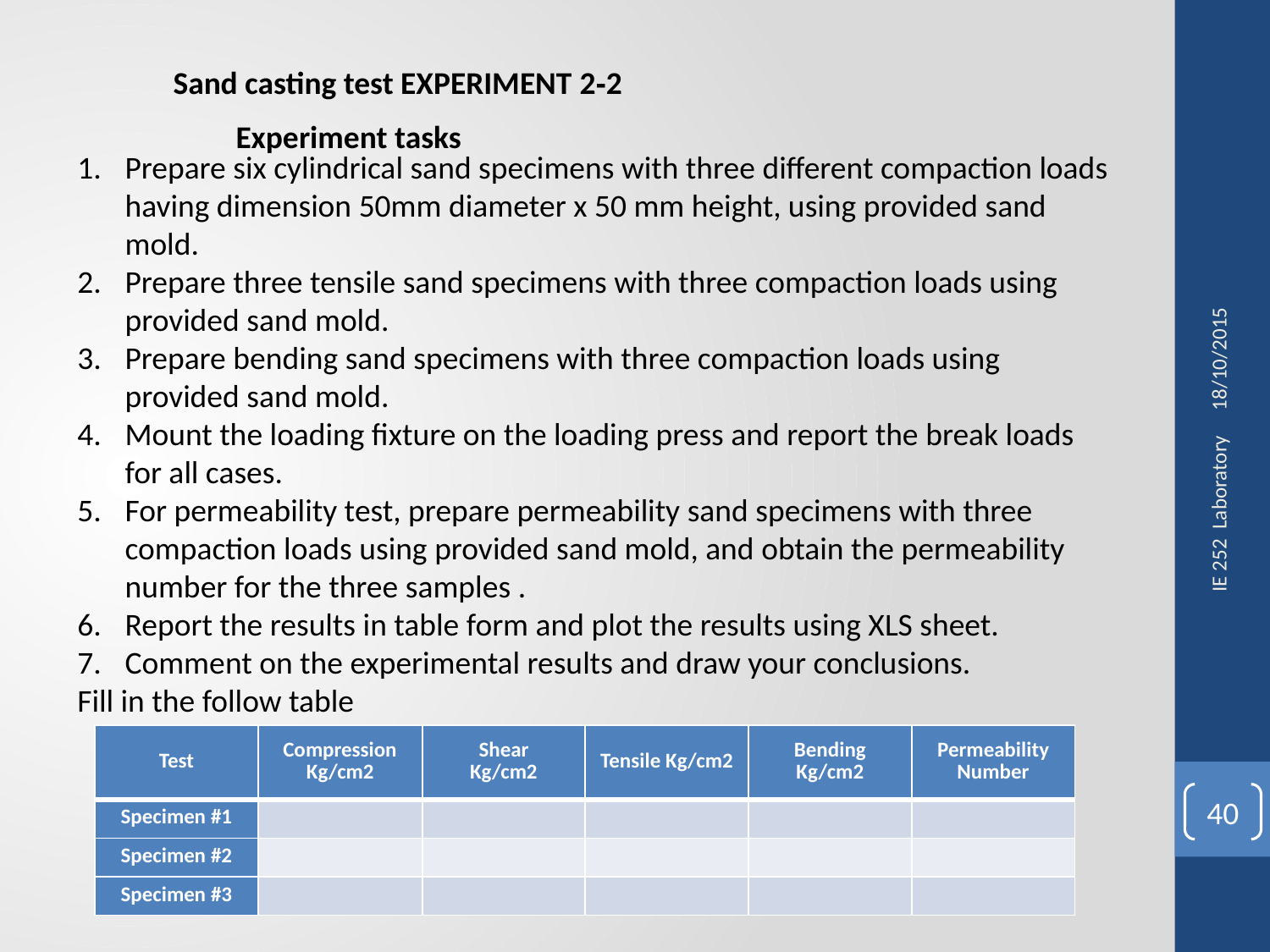

Sand casting test EXPERIMENT ‎2‑2
Experiment tasks
Prepare six cylindrical sand specimens with three different compaction loads having dimension 50mm diameter x 50 mm height, using provided sand mold.
Prepare three tensile sand specimens with three compaction loads using provided sand mold.
Prepare bending sand specimens with three compaction loads using provided sand mold.
Mount the loading fixture on the loading press and report the break loads for all cases.
For permeability test, prepare permeability sand specimens with three compaction loads using provided sand mold, and obtain the permeability number for the three samples .
Report the results in table form and plot the results using XLS sheet.
Comment on the experimental results and draw your conclusions.
Fill in the follow table

18/10/2015
IE 252  Laboratory
| Test | Compression Kg/cm2 | Shear Kg/cm2 | Tensile Kg/cm2 | Bending Kg/cm2 | Permeability Number |
| --- | --- | --- | --- | --- | --- |
| Specimen #1 |  |  |  |  |  |
| Specimen #2 |  |  |  |  |  |
| Specimen #3 |  |  |  |  |  |
40